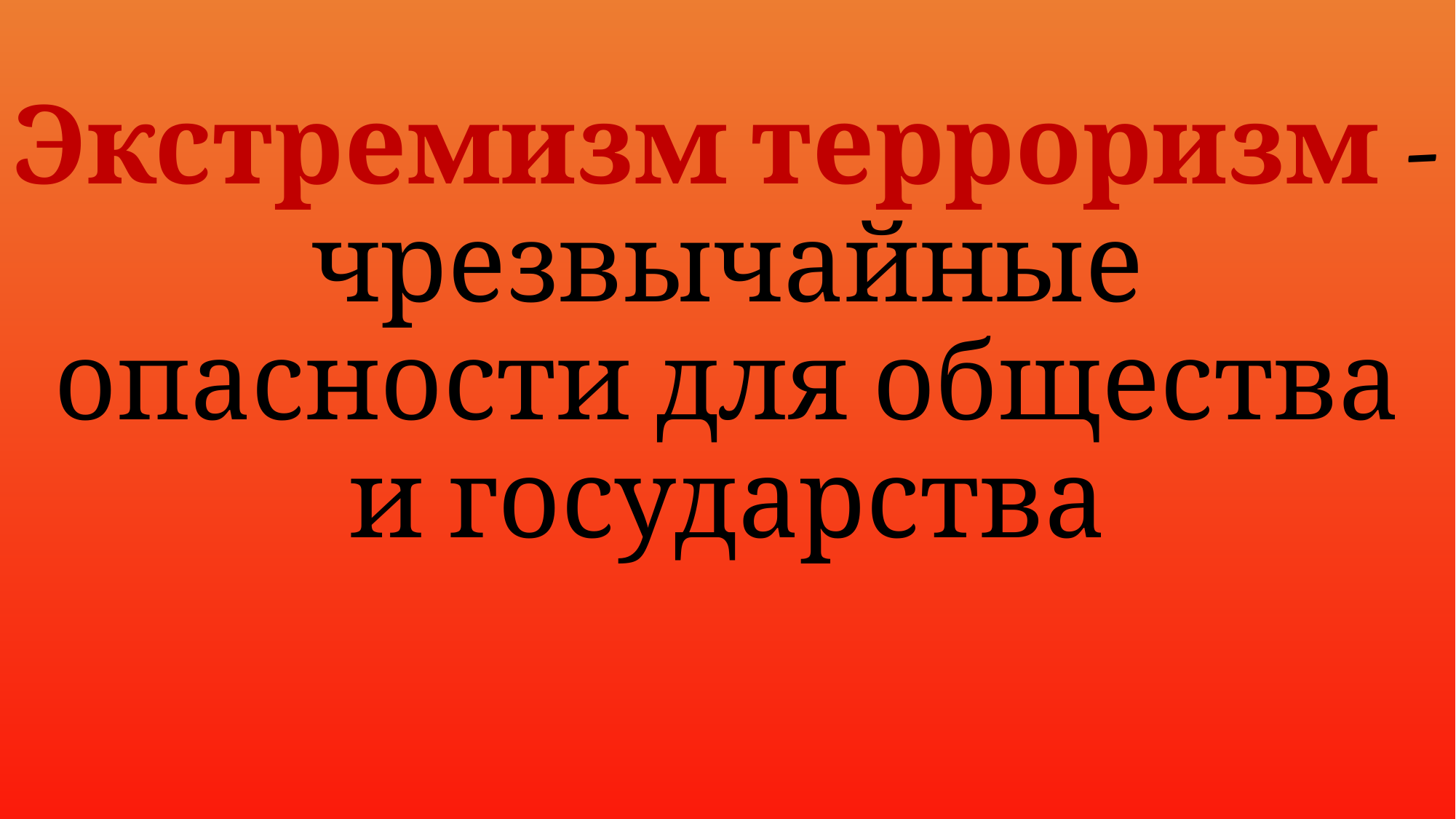

# Экстремизм терроризм - чрезвычайные опасности для общества и государства